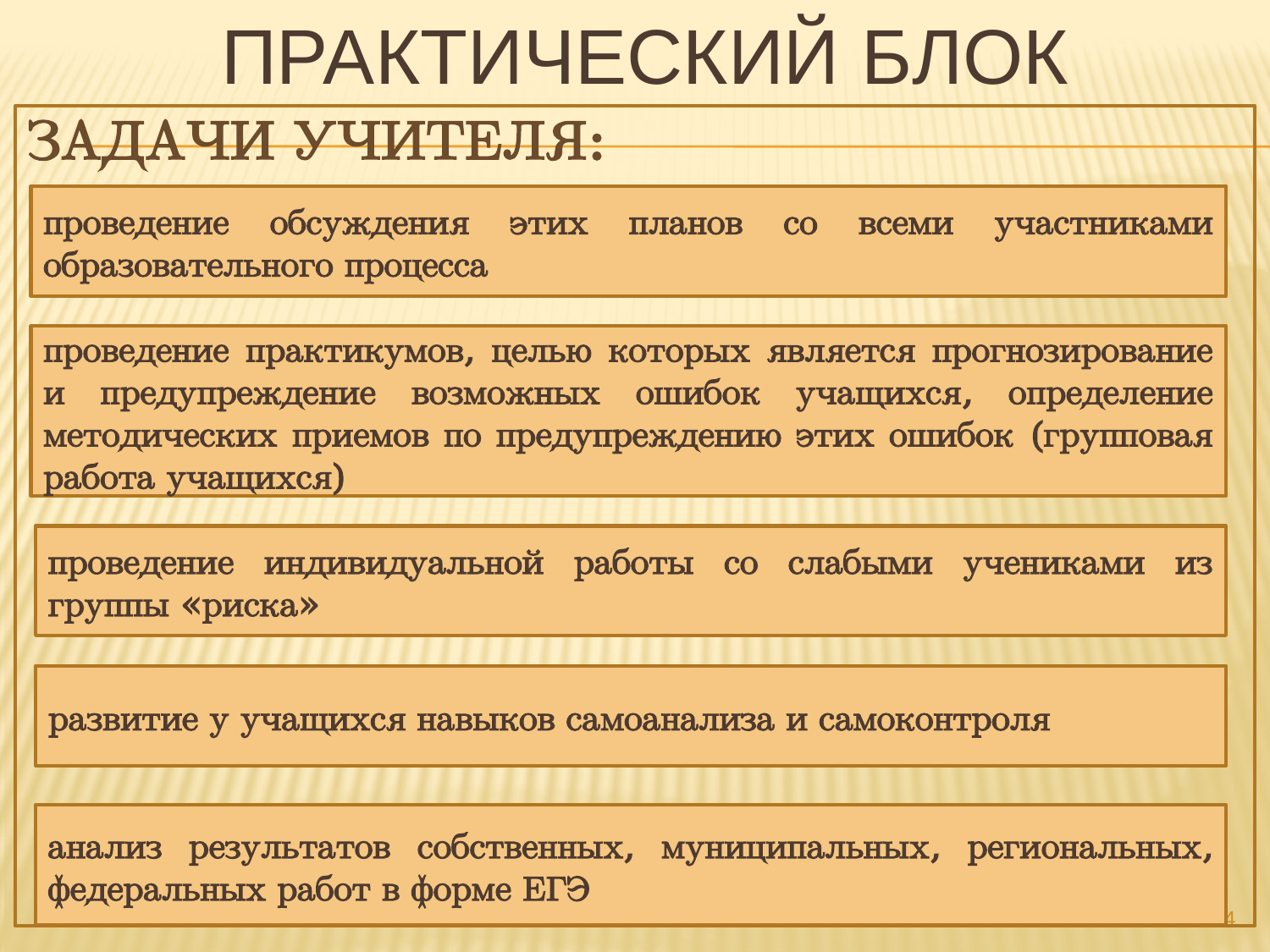

# Практический блок
ЗАДАЧИ УЧИТЕЛЯ:

проведение обсуждения этих планов со всеми участниками образовательного процесса

проведение практикумов, целью которых является прогнозирование и предупреждение возможных ошибок учащихся, определение методических приемов по предупреждению этих ошибок (групповая работа учащихся)

проведение индивидуальной работы со слабыми учениками из группы «риска»

развитие у учащихся навыков самоанализа и самоконтроля

анализ результатов собственных, муниципальных, региональных, федеральных работ в форме ЕГЭ

14